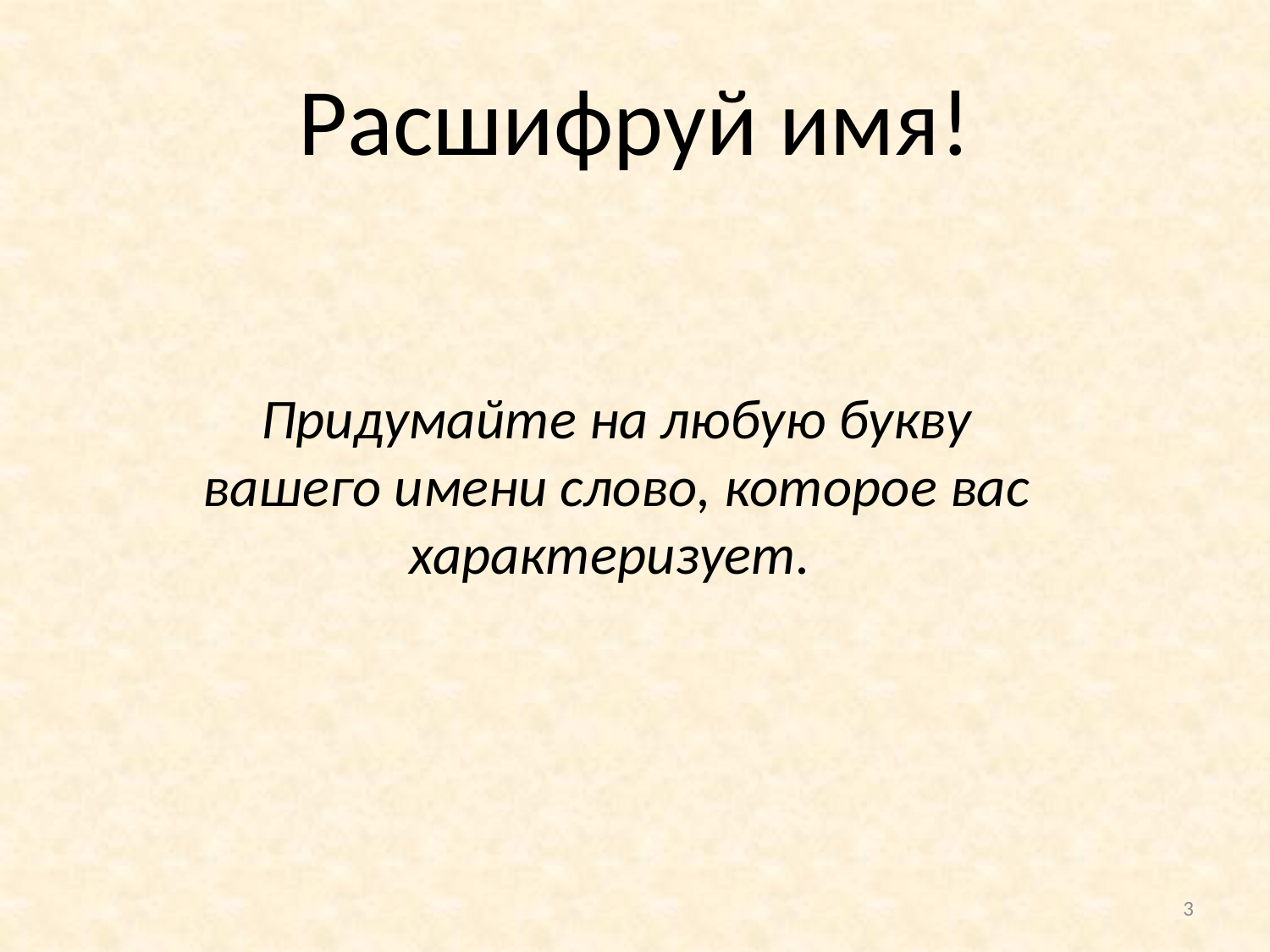

# Расшифруй имя!
Придумайте на любую букву вашего имени слово, которое вас характеризует.
3